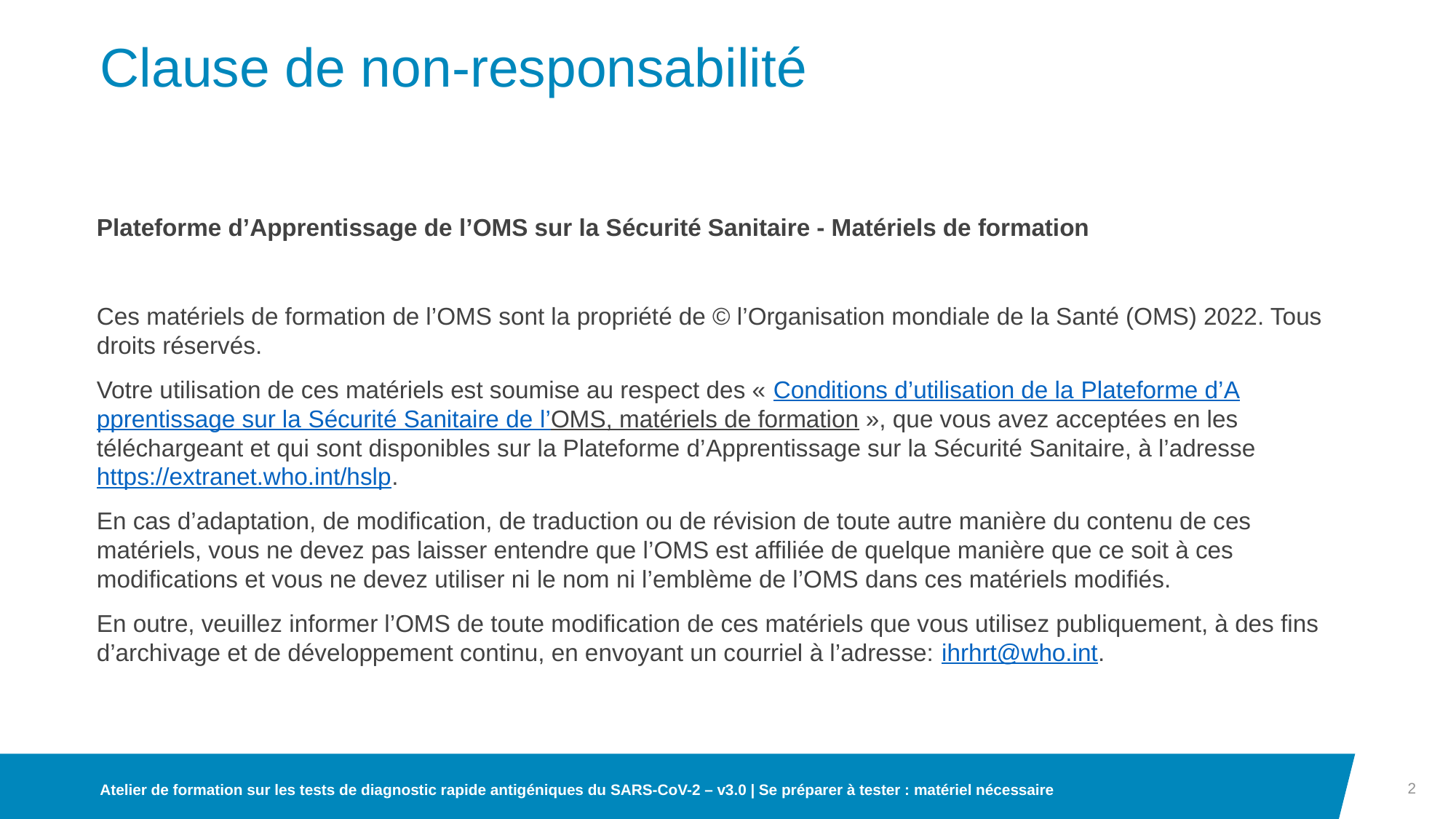

# Clause de non-responsabilité
Plateforme d’Apprentissage de l’OMS sur la Sécurité Sanitaire - Matériels de formation

Ces matériels de formation de l’OMS sont la propriété de © l’Organisation mondiale de la Santé (OMS) 2022. Tous droits réservés.
Votre utilisation de ces matériels est soumise au respect des « Conditions d’utilisation de la Plateforme d’Apprentissage sur la Sécurité Sanitaire de l’OMS, matériels de formation », que vous avez acceptées en les téléchargeant et qui sont disponibles sur la Plateforme d’Apprentissage sur la Sécurité Sanitaire, à l’adresse https://extranet.who.int/hslp.
En cas d’adaptation, de modification, de traduction ou de révision de toute autre manière du contenu de ces matériels, vous ne devez pas laisser entendre que l’OMS est affiliée de quelque manière que ce soit à ces modifications et vous ne devez utiliser ni le nom ni l’emblème de l’OMS dans ces matériels modifiés.
En outre, veuillez informer l’OMS de toute modification de ces matériels que vous utilisez publiquement, à des fins d’archivage et de développement continu, en envoyant un courriel à l’adresse: ihrhrt@who.int.

2
Atelier de formation sur les tests de diagnostic rapide antigéniques du SARS-CoV-2 – v3.0 | Se préparer à tester : matériel nécessaire